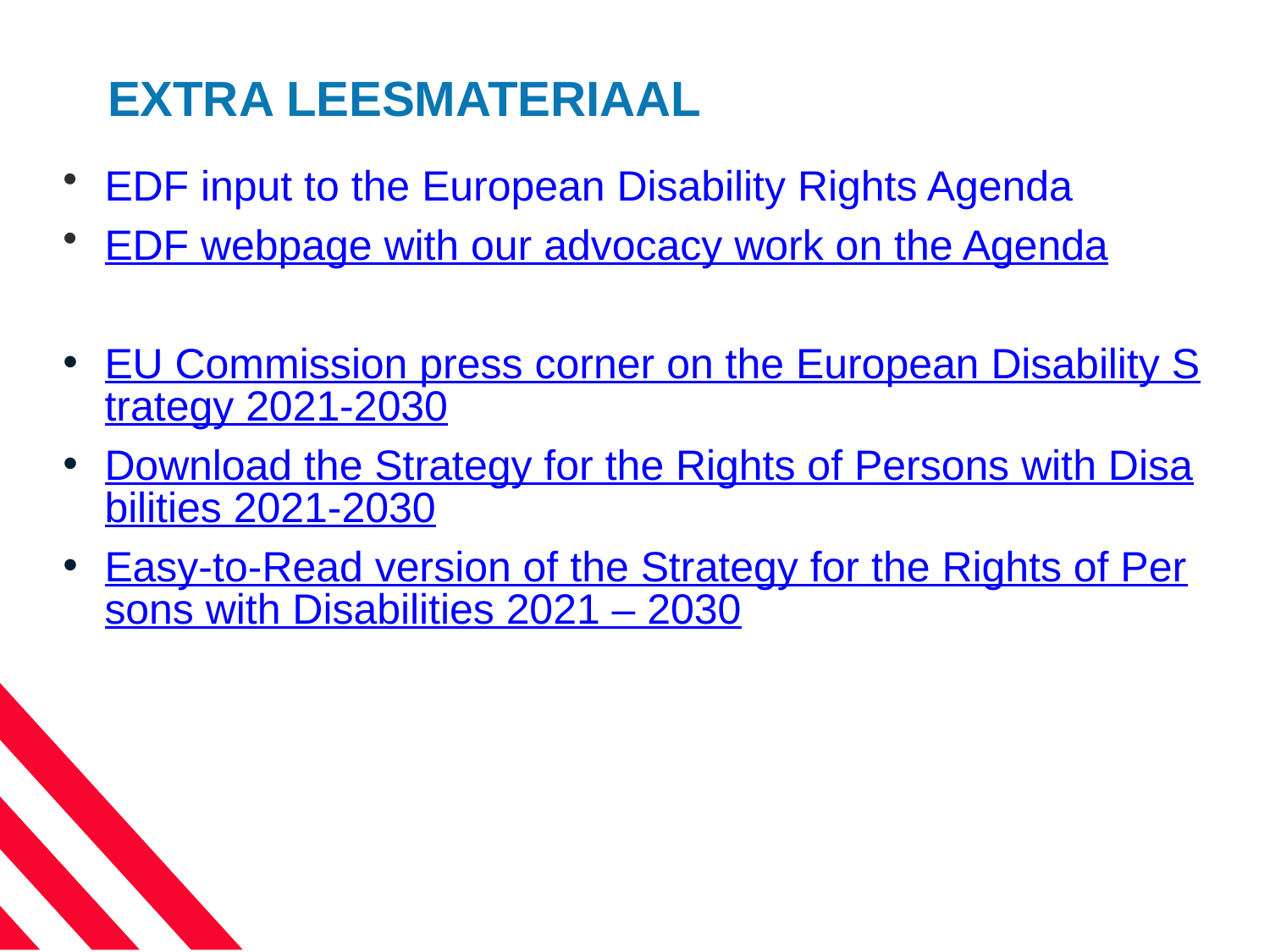

# EXTRA LEESMATERIAAL
EDF input to the European Disability Rights Agenda
EDF webpage with our advocacy work on the Agenda

EU Commission press corner on the European Disability Strategy 2021-2030
Download the Strategy for the Rights of Persons with Disabilities 2021-2030
Easy-to-Read version of the Strategy for the Rights of Persons with Disabilities 2021 – 2030